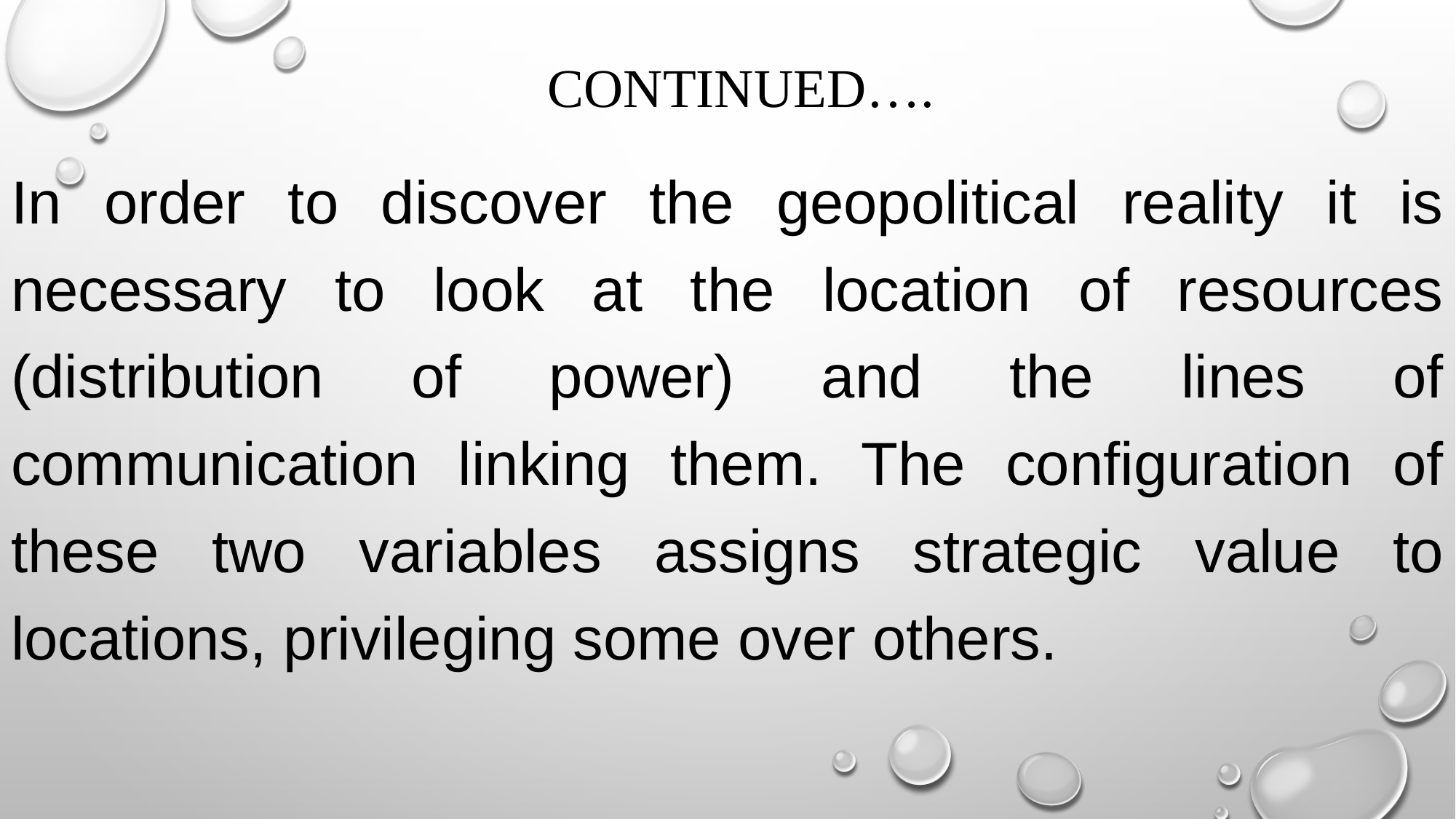

# continued….
In order to discover the geopolitical reality it is necessary to look at the location of resources (distribution of power) and the lines of communication linking them. The conﬁguration of these two variables assigns strategic value to locations, privileging some over others.